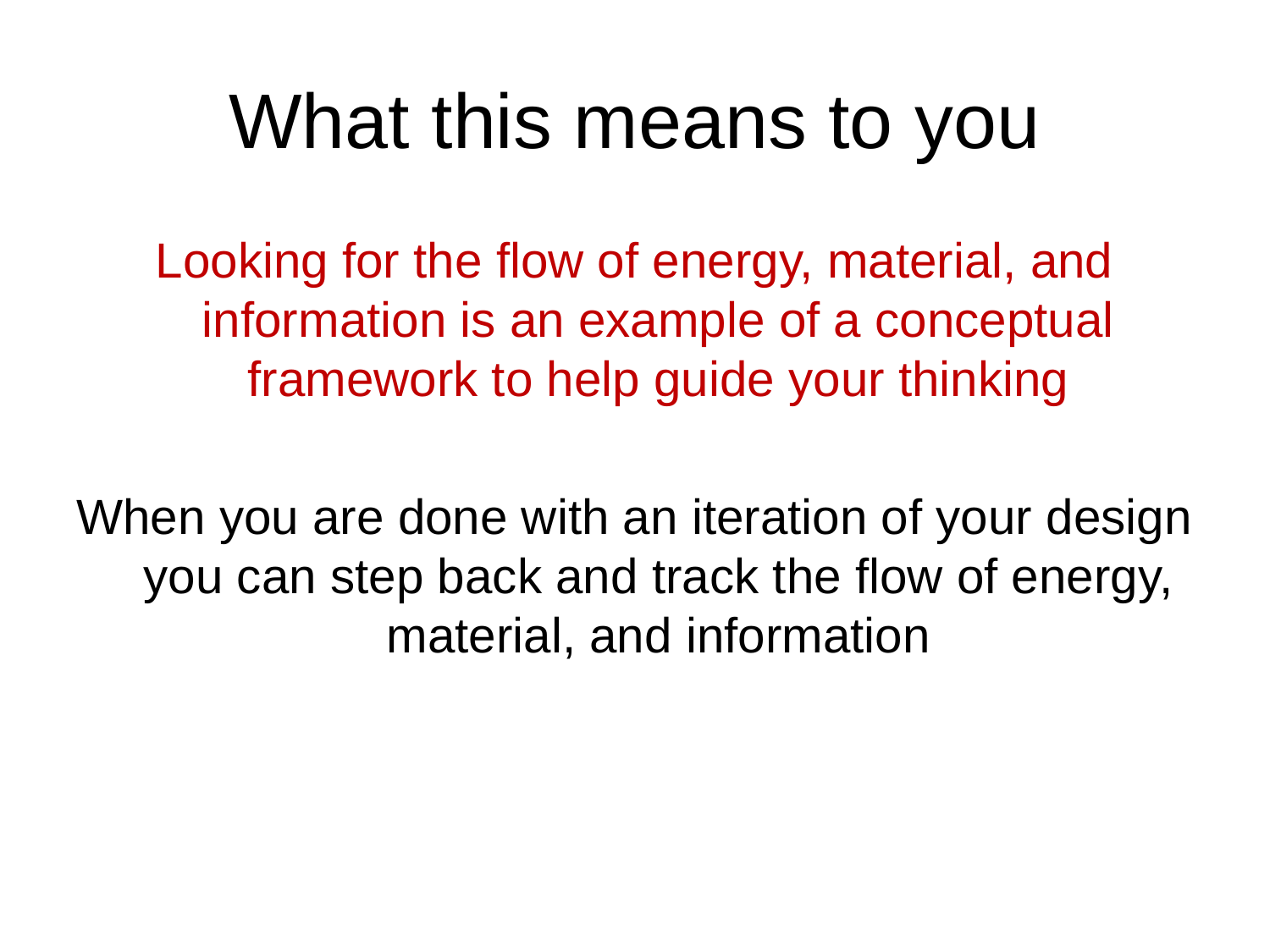

# What this means to you
Looking for the flow of energy, material, and information is an example of a conceptual framework to help guide your thinking

When you are done with an iteration of your design you can step back and track the flow of energy, material, and information